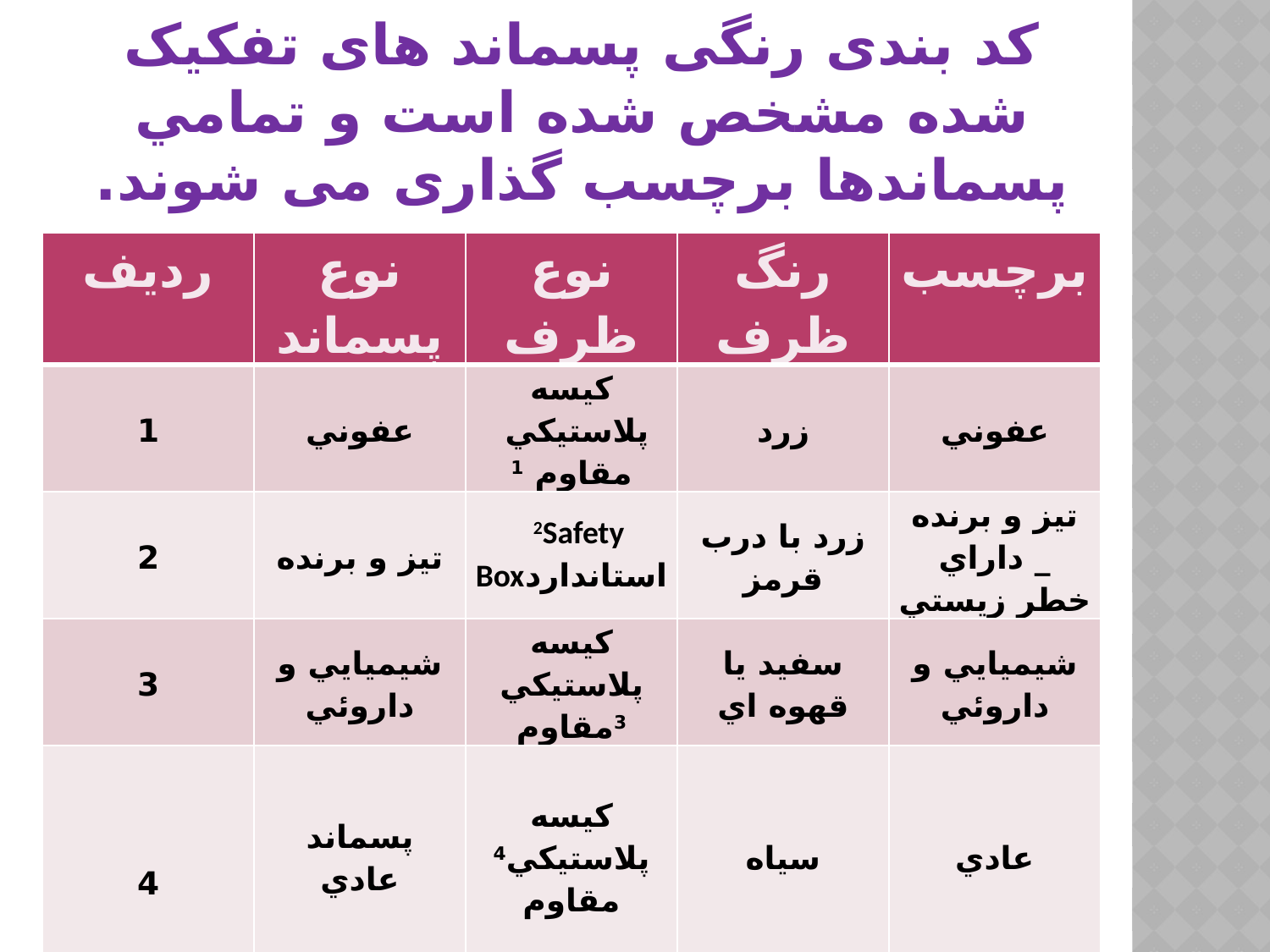

# کد بندی رنگی پسماند های تفکیک شده مشخص شده است و تمامي پسماندها برچسب گذاری می شوند.
| رديف | نوع پسماند | نوع ظرف | رنگ ظرف | برچسب |
| --- | --- | --- | --- | --- |
| 1 | عفوني | كيسه پلاستيكي مقاوم 1 | زرد | عفوني |
| 2 | تيز و برنده | 2Safety Boxاستاندارد | زرد با درب قرمز | تيز و برنده \_ داراي خطر زيستي |
| 3 | شيميايي و داروئي | كيسه پلاستيكي 3مقاوم | سفيد يا قهوه اي | شيميايي و داروئي |
| 4 | پسماند عادي | كيسه پلاستيكي4 مقاوم | سياه | عادي |